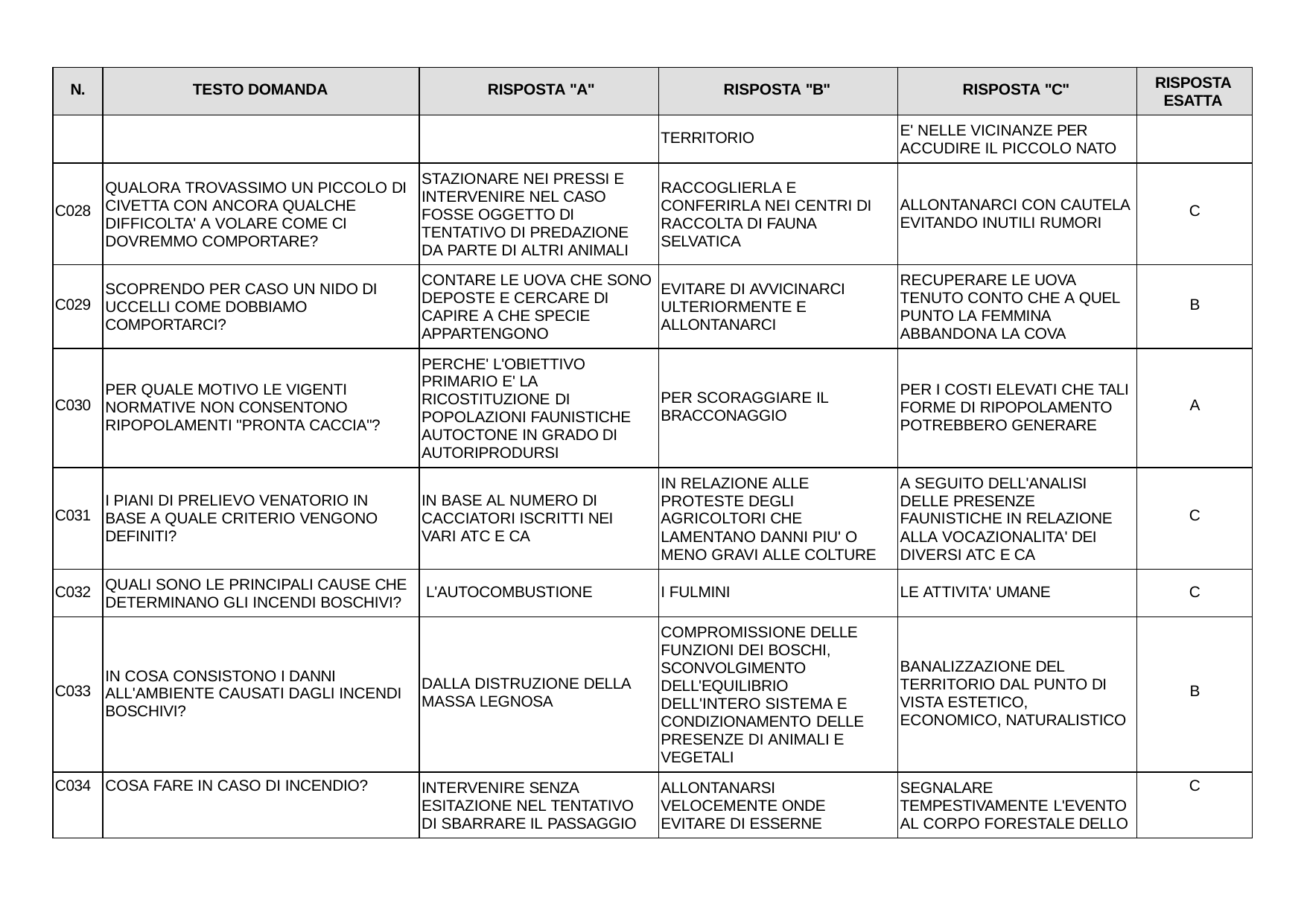

| N. | TESTO DOMANDA | RISPOSTA "A" | RISPOSTA "B" | RISPOSTA "C" | RISPOSTA ESATTA |
| --- | --- | --- | --- | --- | --- |
|  |  |  | TERRITORIO | E' NELLE VICINANZE PER ACCUDIRE IL PICCOLO NATO |  |
| C028 | QUALORA TROVASSIMO UN PICCOLO DI CIVETTA CON ANCORA QUALCHE DIFFICOLTA' A VOLARE COME CI DOVREMMO COMPORTARE? | STAZIONARE NEI PRESSI E INTERVENIRE NEL CASO FOSSE OGGETTO DI TENTATIVO DI PREDAZIONE DA PARTE DI ALTRI ANIMALI | RACCOGLIERLA E CONFERIRLA NEI CENTRI DI RACCOLTA DI FAUNA SELVATICA | ALLONTANARCI CON CAUTELA EVITANDO INUTILI RUMORI | C |
| C029 | SCOPRENDO PER CASO UN NIDO DI UCCELLI COME DOBBIAMO COMPORTARCI? | CONTARE LE UOVA CHE SONO DEPOSTE E CERCARE DI CAPIRE A CHE SPECIE APPARTENGONO | EVITARE DI AVVICINARCI ULTERIORMENTE E ALLONTANARCI | RECUPERARE LE UOVA TENUTO CONTO CHE A QUEL PUNTO LA FEMMINA ABBANDONA LA COVA | B |
| C030 | PER QUALE MOTIVO LE VIGENTI NORMATIVE NON CONSENTONO RIPOPOLAMENTI "PRONTA CACCIA"? | PERCHE' L'OBIETTIVO PRIMARIO E' LA RICOSTITUZIONE DI POPOLAZIONI FAUNISTICHE AUTOCTONE IN GRADO DI AUTORIPRODURSI | PER SCORAGGIARE IL BRACCONAGGIO | PER I COSTI ELEVATI CHE TALI FORME DI RIPOPOLAMENTO POTREBBERO GENERARE | A |
| C031 | I PIANI DI PRELIEVO VENATORIO IN BASE A QUALE CRITERIO VENGONO DEFINITI? | IN BASE AL NUMERO DI CACCIATORI ISCRITTI NEI VARI ATC E CA | IN RELAZIONE ALLE PROTESTE DEGLI AGRICOLTORI CHE LAMENTANO DANNI PIU' O MENO GRAVI ALLE COLTURE | A SEGUITO DELL'ANALISI DELLE PRESENZE FAUNISTICHE IN RELAZIONE ALLA VOCAZIONALITA' DEI DIVERSI ATC E CA | C |
| C032 | QUALI SONO LE PRINCIPALI CAUSE CHE DETERMINANO GLI INCENDI BOSCHIVI? | L'AUTOCOMBUSTIONE | I FULMINI | LE ATTIVITA' UMANE | C |
| C033 | IN COSA CONSISTONO I DANNI ALL'AMBIENTE CAUSATI DAGLI INCENDI BOSCHIVI? | DALLA DISTRUZIONE DELLA MASSA LEGNOSA | COMPROMISSIONE DELLE FUNZIONI DEI BOSCHI, SCONVOLGIMENTO DELL'EQUILIBRIO DELL'INTERO SISTEMA E CONDIZIONAMENTO DELLE PRESENZE DI ANIMALI E VEGETALI | BANALIZZAZIONE DEL TERRITORIO DAL PUNTO DI VISTA ESTETICO, ECONOMICO, NATURALISTICO | B |
| C034 | COSA FARE IN CASO DI INCENDIO? | INTERVENIRE SENZA ESITAZIONE NEL TENTATIVO DI SBARRARE IL PASSAGGIO | ALLONTANARSI VELOCEMENTE ONDE EVITARE DI ESSERNE | SEGNALARE TEMPESTIVAMENTE L'EVENTO AL CORPO FORESTALE DELLO | C |